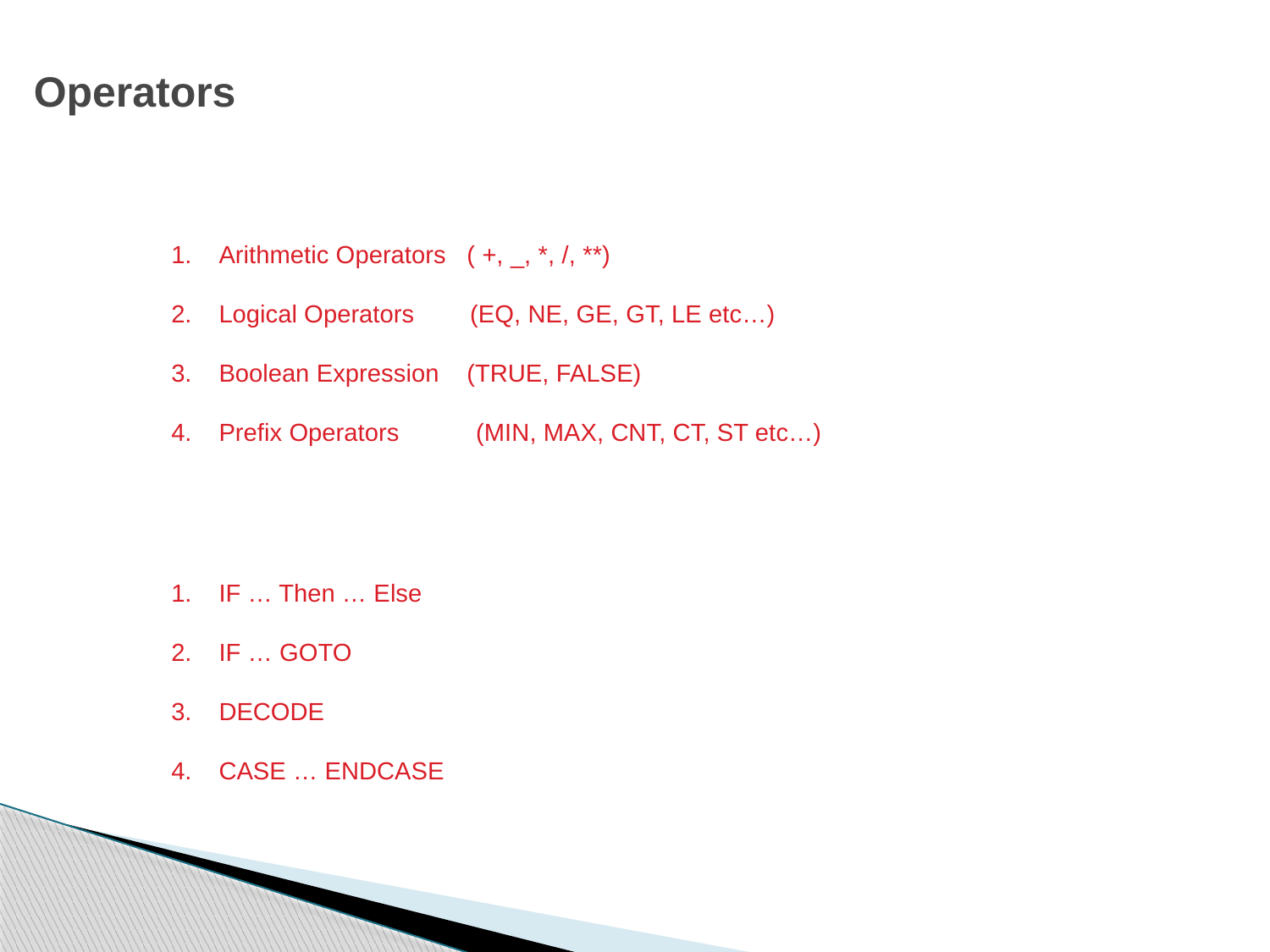

# Operators
Arithmetic Operators   ( +, _, *, /, **)

Logical Operators        (EQ, NE, GE, GT, LE etc…)

Boolean Expression    (TRUE, FALSE)

Prefix Operators           (MIN, MAX, CNT, CT, ST etc…)
IF … Then … Else

IF … GOTO

DECODE

CASE … ENDCASE
31